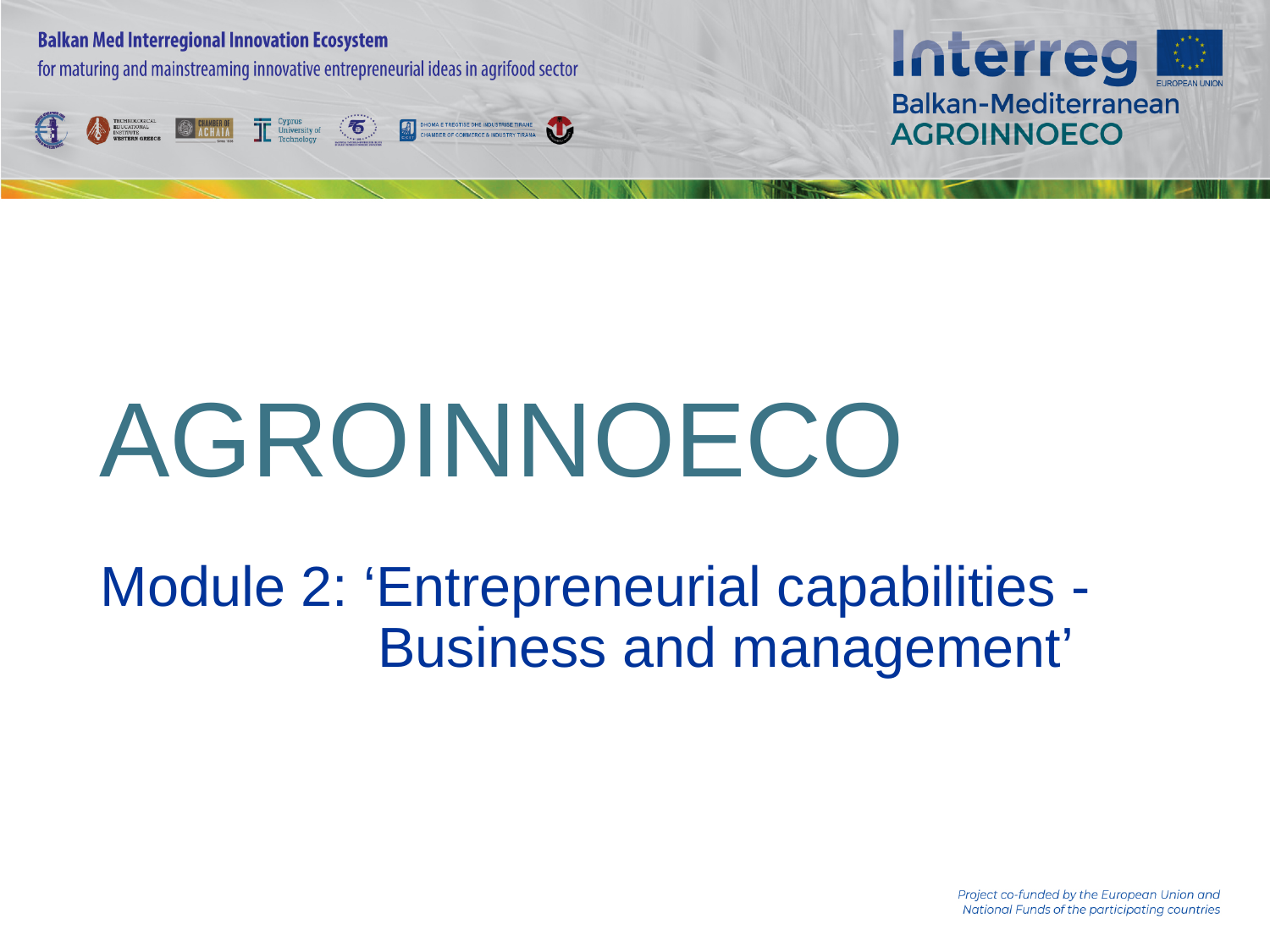

# AGROINNOECO
Module 2: ‘Entrepreneurial capabilities - Business and management’